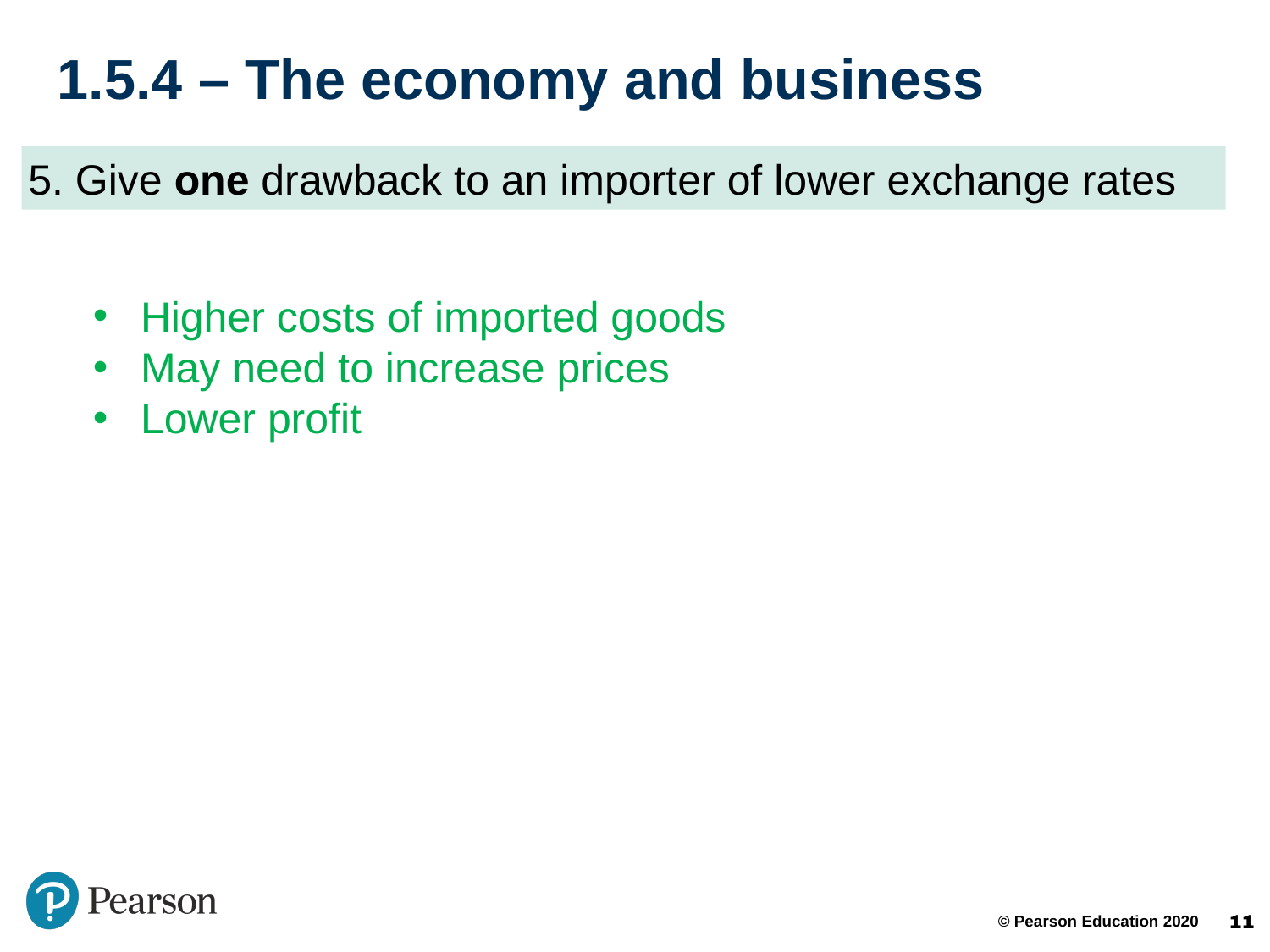

# 1.5.4 – The economy and business
5. Give one drawback to an importer of lower exchange rates
Higher costs of imported goods
May need to increase prices
Lower profit

11